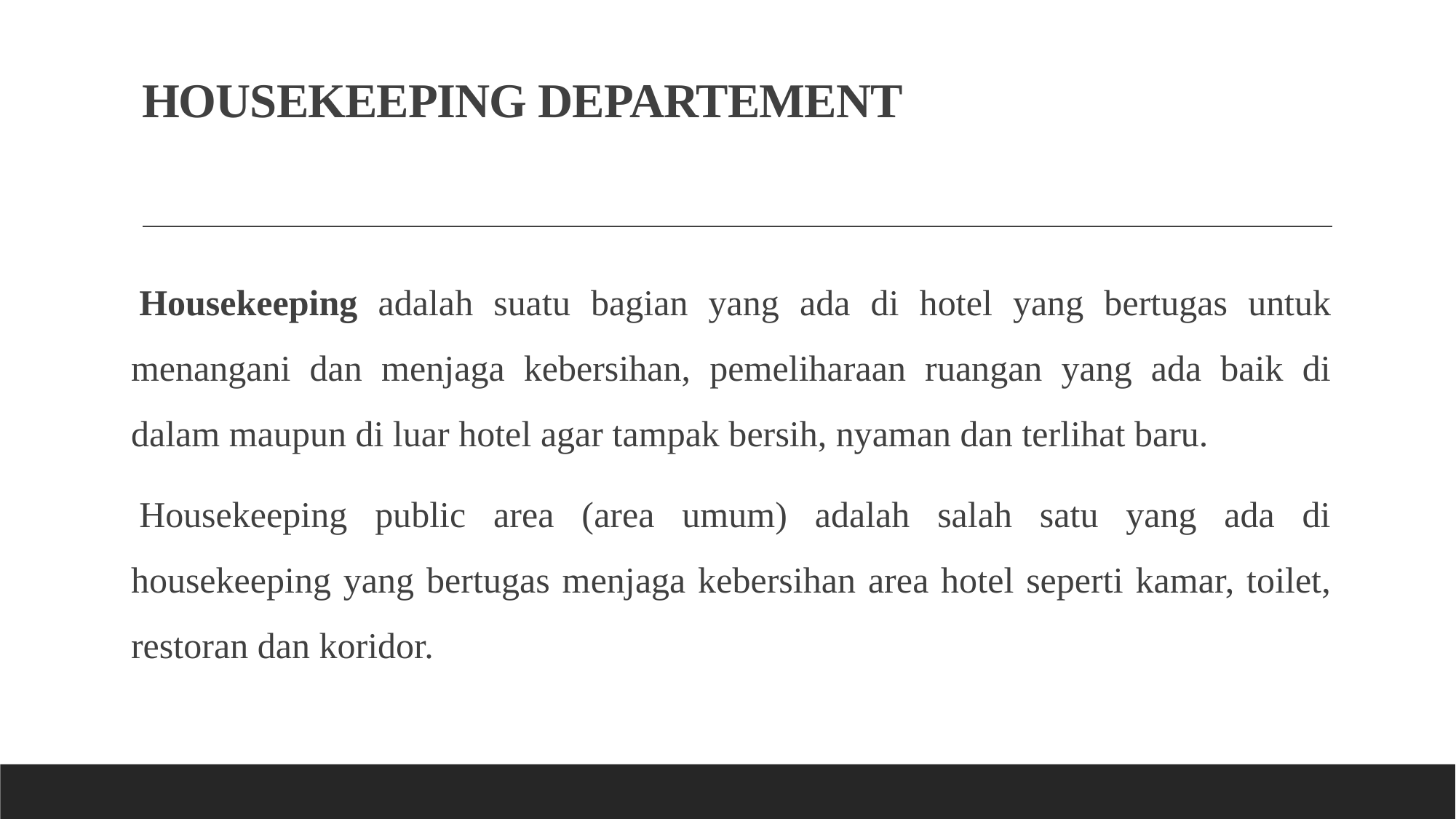

# HOUSEKEEPING DEPARTEMENT
Housekeeping adalah suatu bagian yang ada di hotel yang bertugas untuk menangani dan menjaga kebersihan, pemeliharaan ruangan yang ada baik di dalam maupun di luar hotel agar tampak bersih, nyaman dan terlihat baru.
Housekeeping public area (area umum) adalah salah satu yang ada di housekeeping yang bertugas menjaga kebersihan area hotel seperti kamar, toilet, restoran dan koridor.